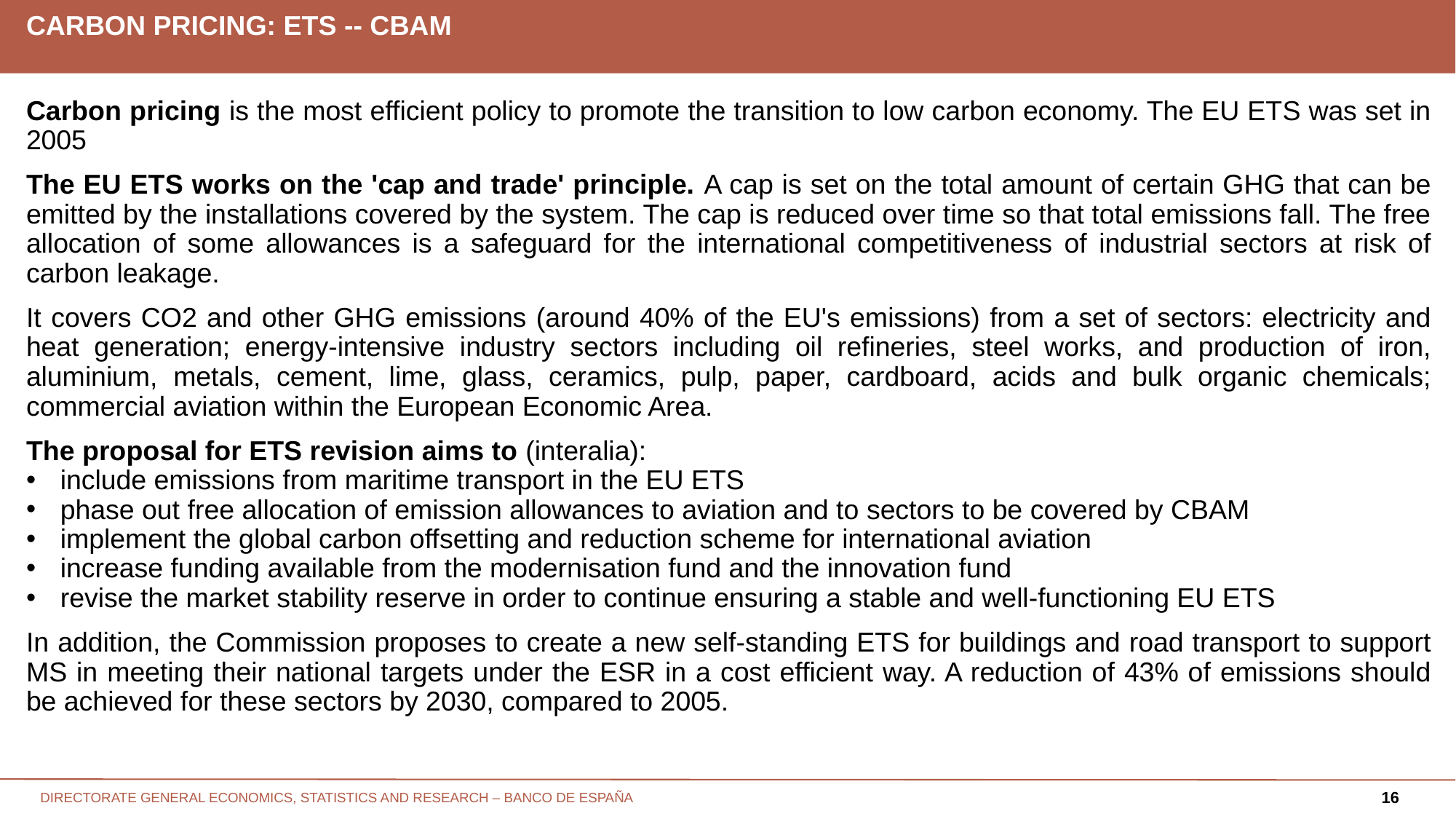

# Carbon pricing: ETS -- CBAM
Carbon pricing is the most efficient policy to promote the transition to low carbon economy. The EU ETS was set in 2005
The EU ETS works on the 'cap and trade' principle. A cap is set on the total amount of certain GHG that can be emitted by the installations covered by the system. The cap is reduced over time so that total emissions fall. The free allocation of some allowances is a safeguard for the international competitiveness of industrial sectors at risk of carbon leakage.
It covers CO2 and other GHG emissions (around 40% of the EU's emissions) from a set of sectors: electricity and heat generation; energy-intensive industry sectors including oil refineries, steel works, and production of iron, aluminium, metals, cement, lime, glass, ceramics, pulp, paper, cardboard, acids and bulk organic chemicals; commercial aviation within the European Economic Area.
The proposal for ETS revision aims to (interalia):
include emissions from maritime transport in the EU ETS
phase out free allocation of emission allowances to aviation and to sectors to be covered by CBAM
implement the global carbon offsetting and reduction scheme for international aviation
increase funding available from the modernisation fund and the innovation fund
revise the market stability reserve in order to continue ensuring a stable and well-functioning EU ETS
In addition, the Commission proposes to create a new self-standing ETS for buildings and road transport to support MS in meeting their national targets under the ESR in a cost efficient way. A reduction of 43% of emissions should be achieved for these sectors by 2030, compared to 2005.
16